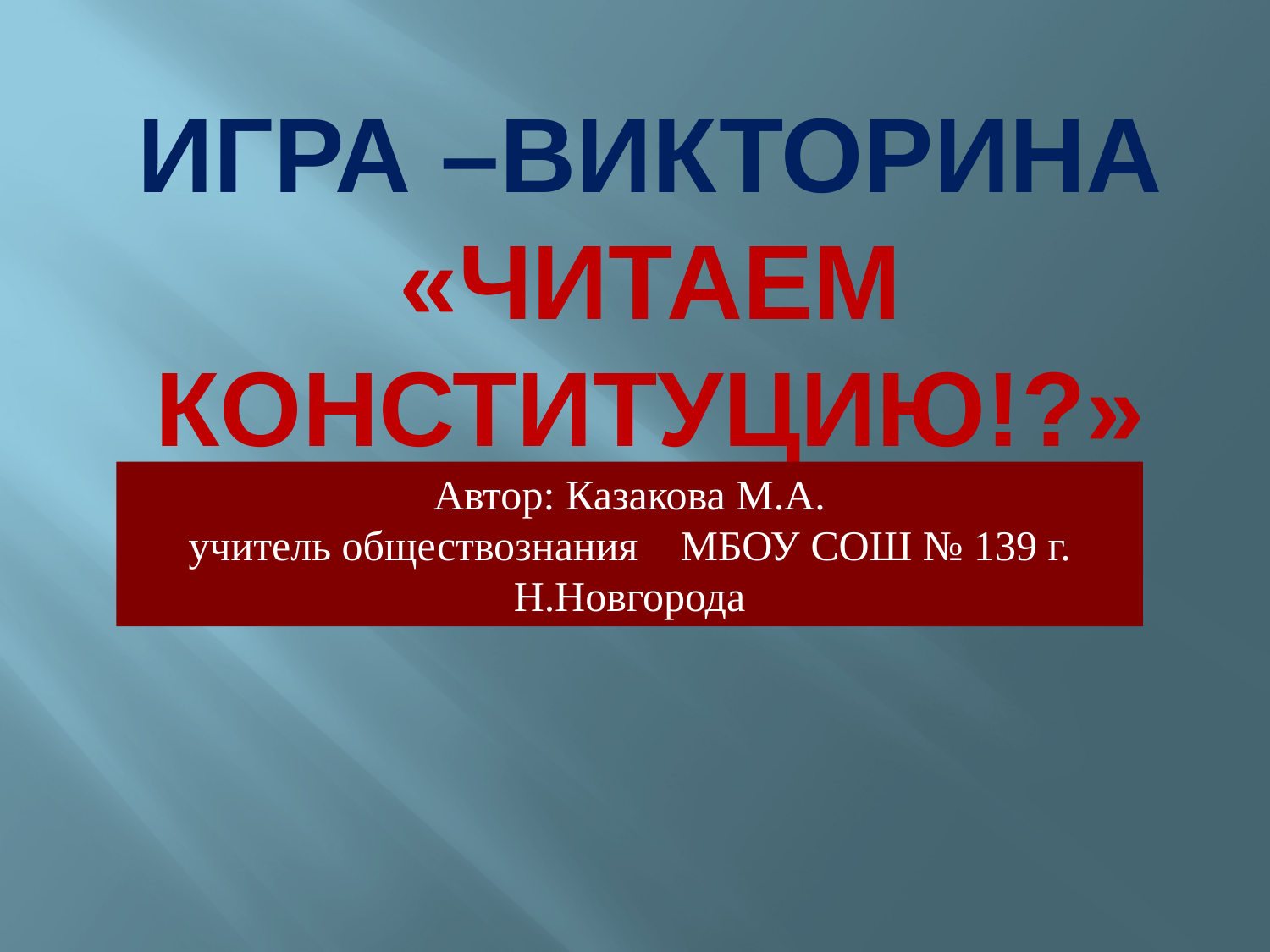

ИГРА –ВИКТОРИНА
«ЧИТАЕМ КОНСТИТУЦИЮ!?»
Автор: Казакова М.А.
учитель обществознания    МБОУ СОШ № 139 г. Н.Новгорода